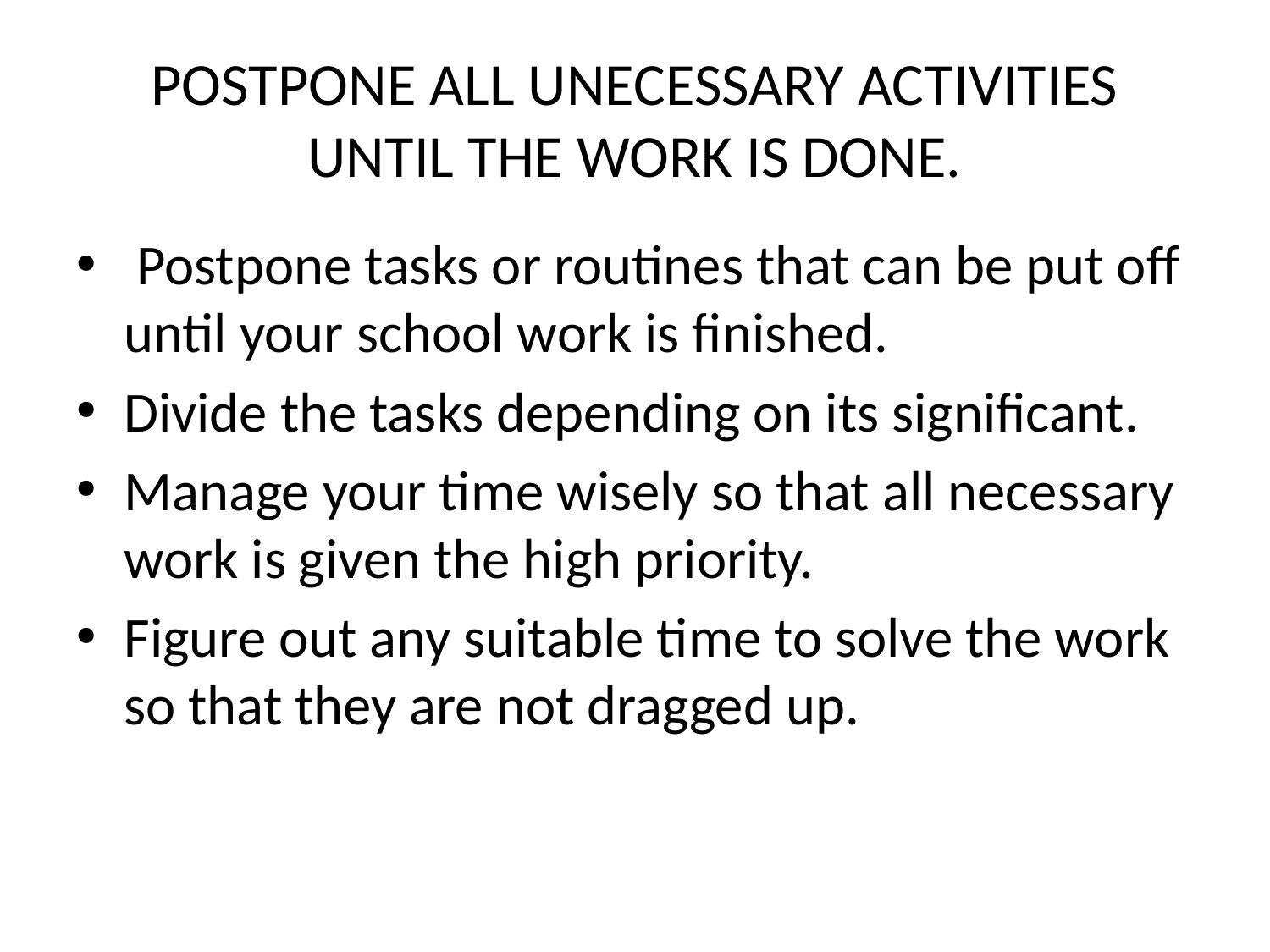

# POSTPONE ALL UNECESSARY ACTIVITIES UNTIL THE WORK IS DONE.
 Postpone tasks or routines that can be put off until your school work is finished.
Divide the tasks depending on its significant.
Manage your time wisely so that all necessary work is given the high priority.
Figure out any suitable time to solve the work so that they are not dragged up.